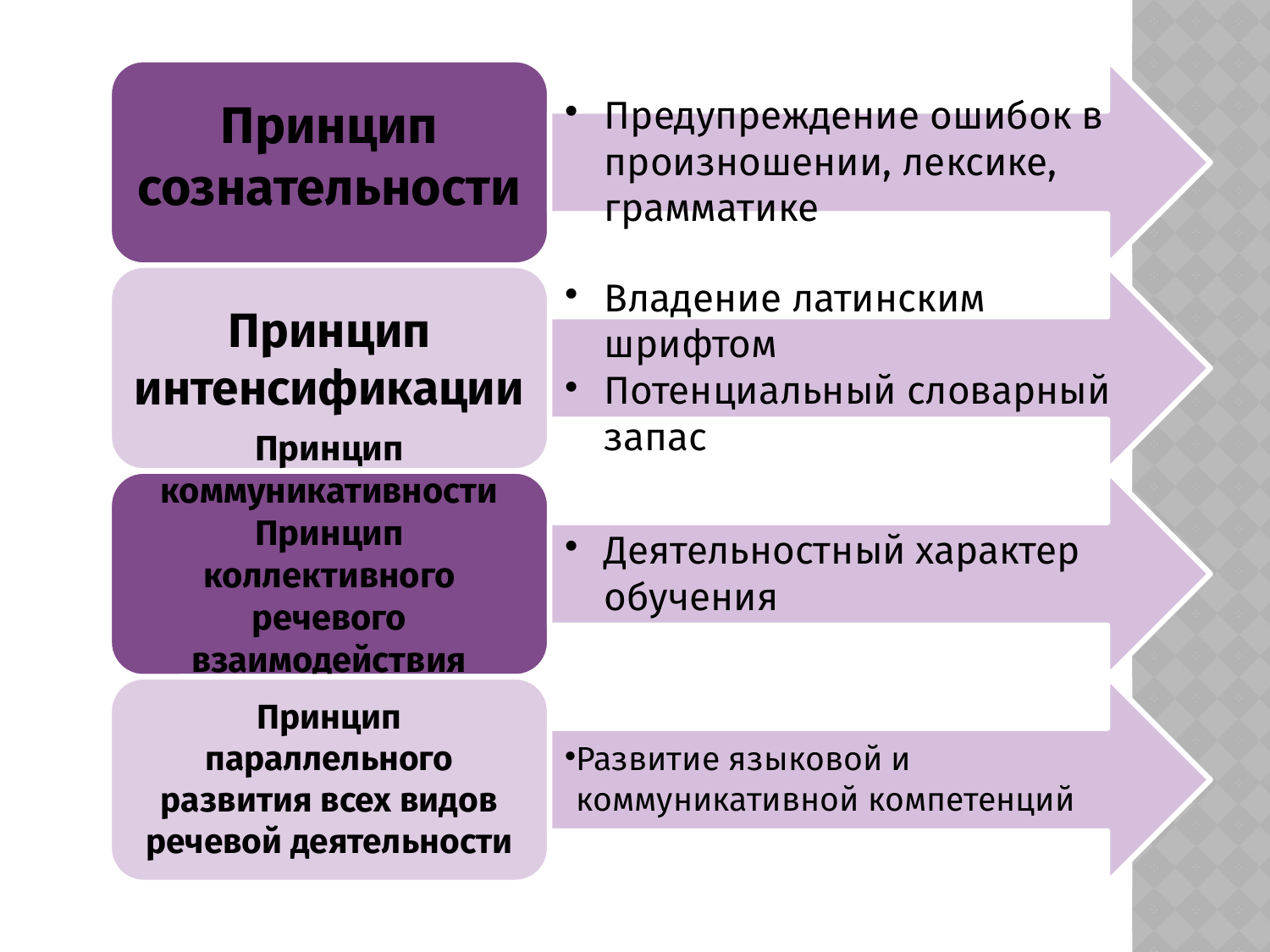

Принцип сознательности
Предупреждение ошибок в произношении, лексике, грамматике
Принцип интенсификации
Принцип коммуникативности
Принцип коллективного речевого взаимодействия
Принцип параллельного развития всех видов речевой деятельности
Владение латинским шрифтом
Потенциальный словарный запас
Деятельностный характер обучения
Развитие языковой и коммуникативной компетенций